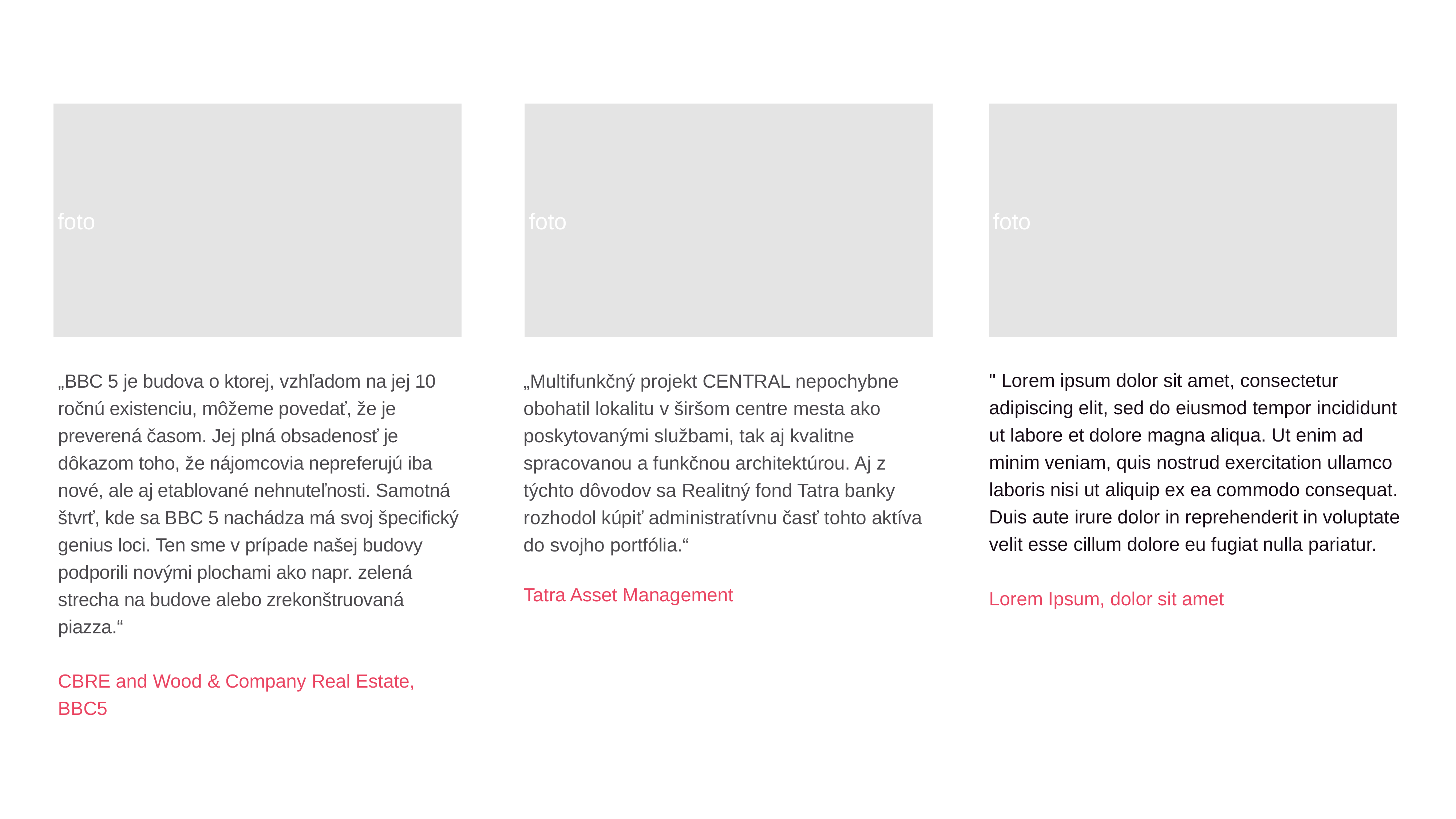

foto
foto
foto
" Lorem ipsum dolor sit amet, consectetur adipiscing elit, sed do eiusmod tempor incididunt ut labore et dolore magna aliqua. Ut enim ad minim veniam, quis nostrud exercitation ullamco laboris nisi ut aliquip ex ea commodo consequat. Duis aute irure dolor in reprehenderit in voluptate velit esse cillum dolore eu fugiat nulla pariatur.

Lorem Ipsum, dolor sit amet
„BBC 5 je budova o ktorej, vzhľadom na jej 10 ročnú existenciu, môžeme povedať, že je preverená časom. Jej plná obsadenosť je dôkazom toho, že nájomcovia nepreferujú iba nové, ale aj etablované nehnuteľnosti. Samotná štvrť, kde sa BBC 5 nachádza má svoj špecifický genius loci. Ten sme v prípade našej budovy podporili novými plochami ako napr. zelená strecha na budove alebo zrekonštruovaná piazza.“
CBRE and Wood & Company Real Estate,
BBC5
„Multifunkčný projekt CENTRAL nepochybne obohatil lokalitu v širšom centre mesta ako poskytovanými službami, tak aj kvalitne spracovanou a funkčnou architektúrou. Aj z týchto dôvodov sa Realitný fond Tatra banky rozhodol kúpiť administratívnu časť tohto aktíva do svojho portfólia.“
Tatra Asset Management